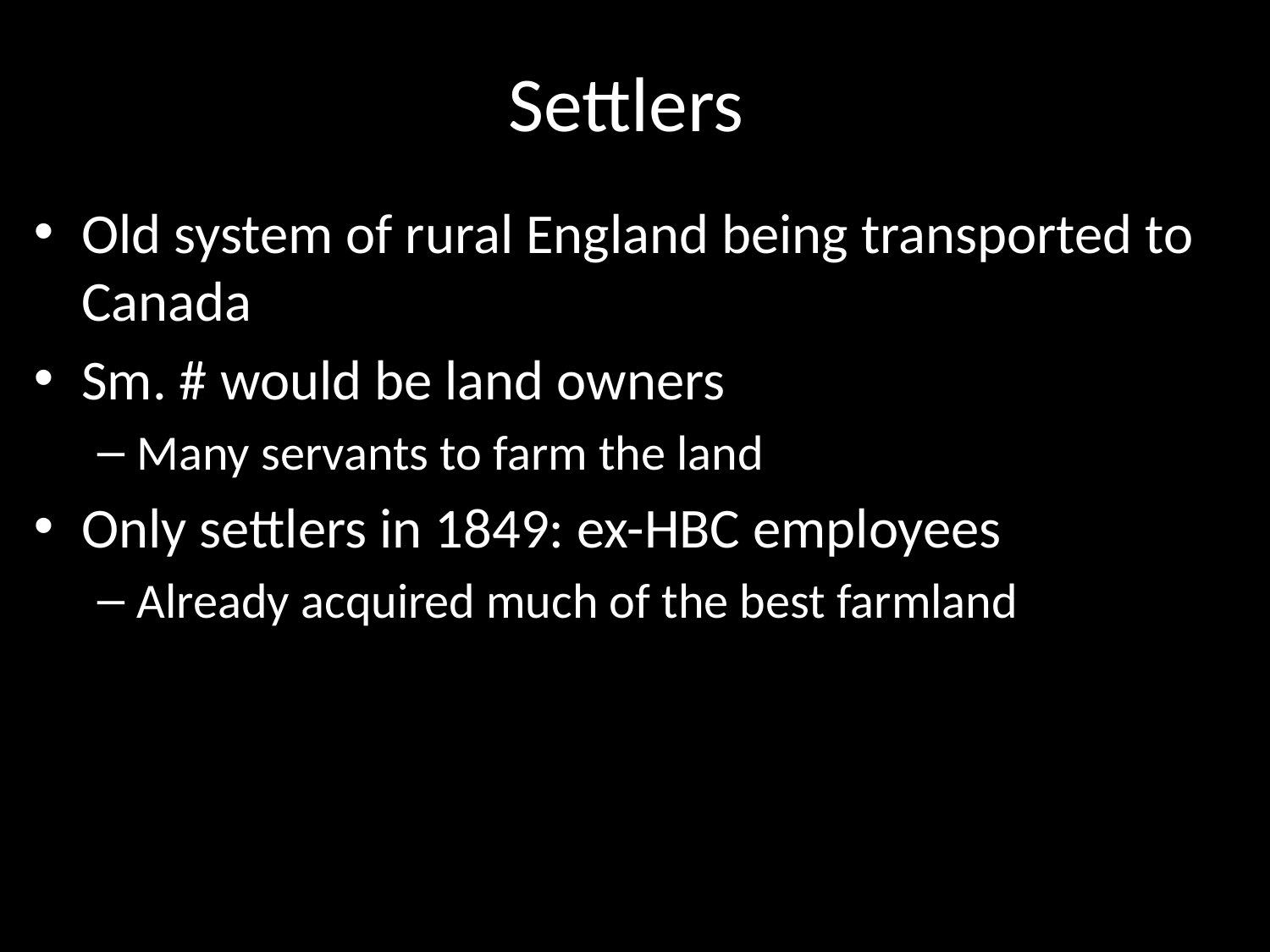

# Settlers
Old system of rural England being transported to Canada
Sm. # would be land owners
Many servants to farm the land
Only settlers in 1849: ex-HBC employees
Already acquired much of the best farmland